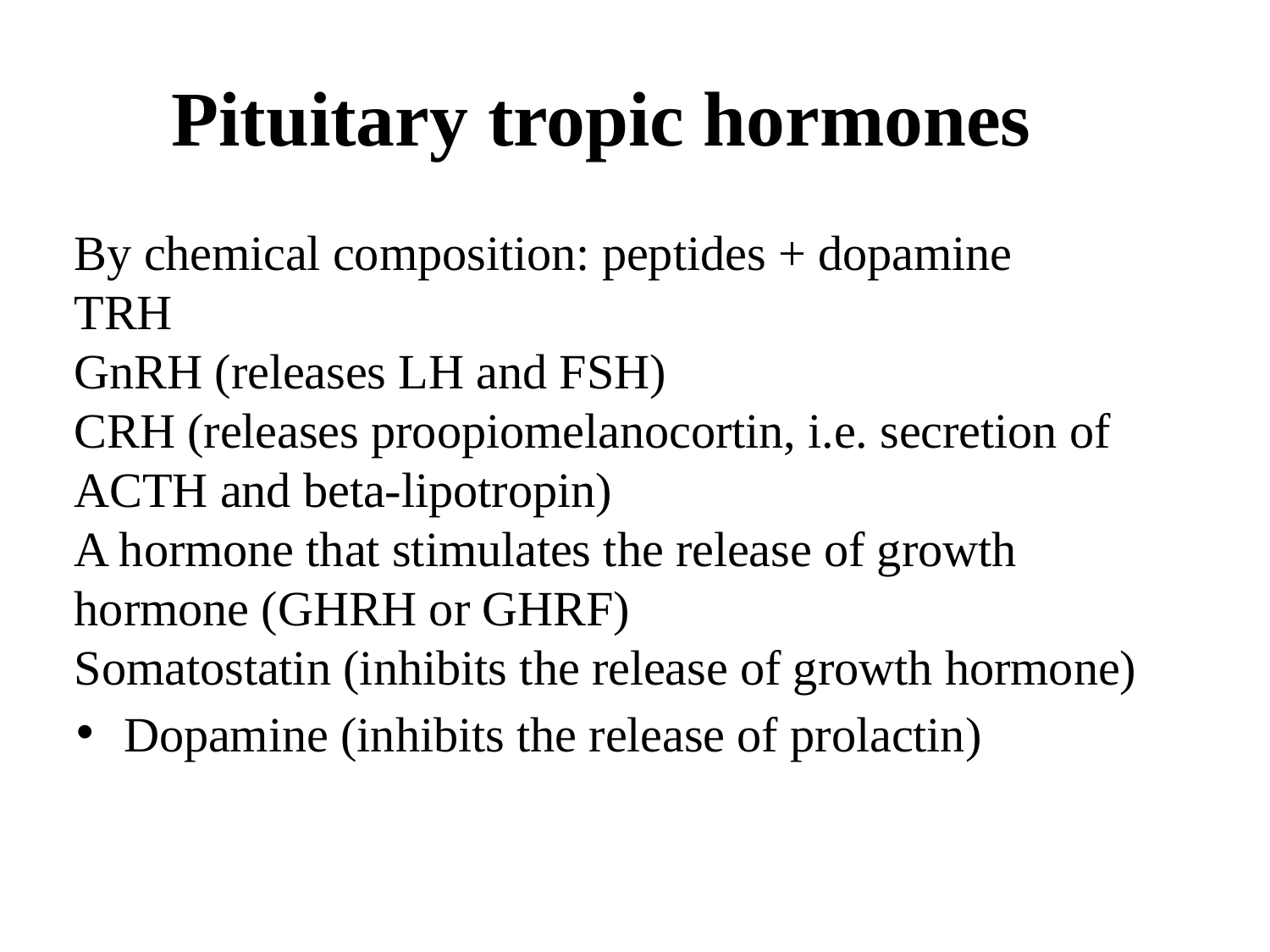

# Pituitary tropic hormones

By chemical composition: peptides + dopamine
TRH
GnRH (releases LH and FSH)
CRH (releases proopiomelanocortin, i.e. secretion of ACTH and beta-lipotropin)
A hormone that stimulates the release of growth hormone (GHRH or GHRF)
Somatostatin (inhibits the release of growth hormone)
Dopamine (inhibits the release of prolactin)